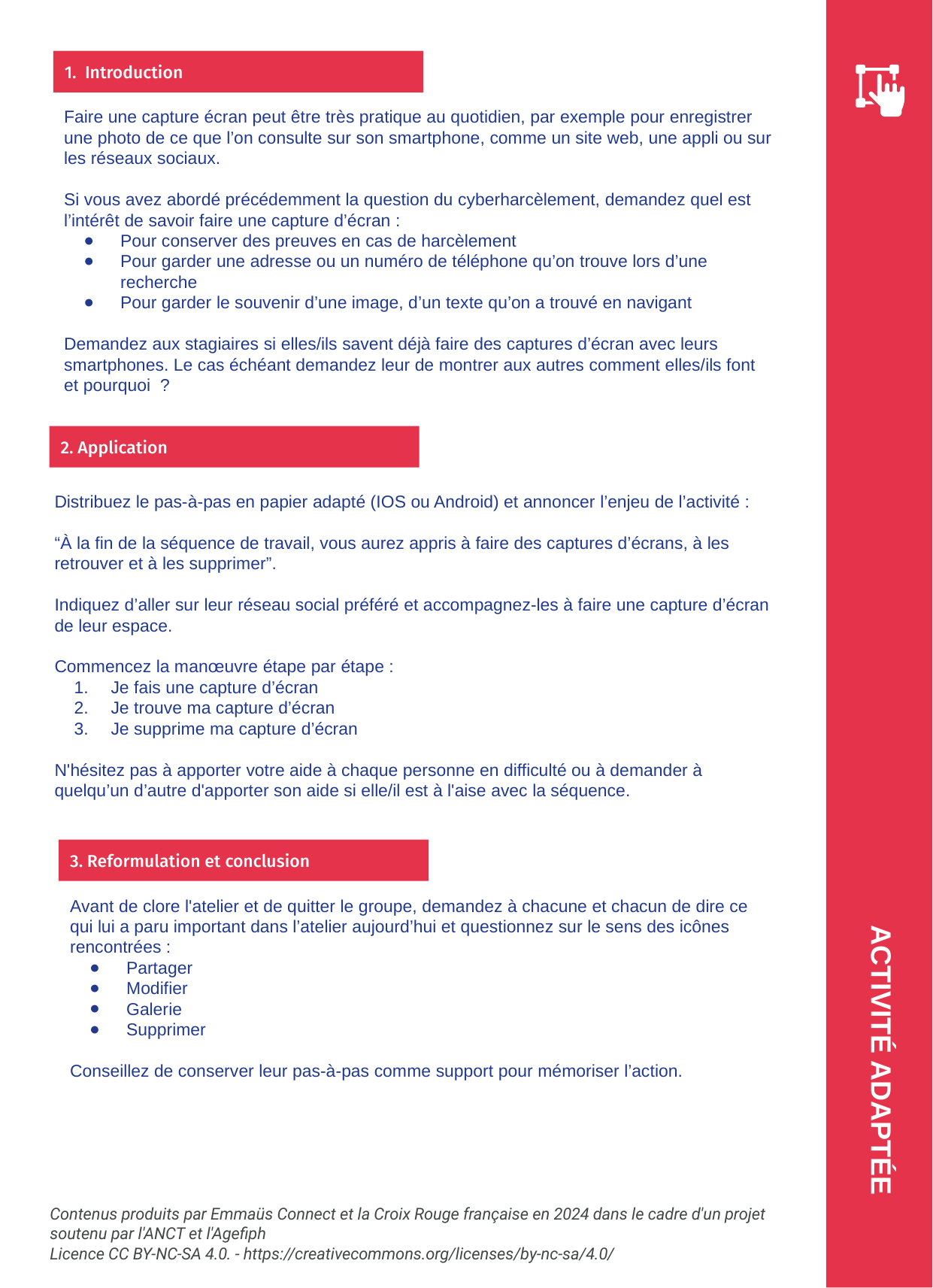

1.  Introduction

Faire une capture écran peut être très pratique au quotidien, par exemple pour enregistrer une photo de ce que l’on consulte sur son smartphone, comme un site web, une appli ou sur les réseaux sociaux.

Si vous avez abordé précédemment la question du cyberharcèlement, demandez quel est l’intérêt de savoir faire une capture d’écran :
Pour conserver des preuves en cas de harcèlement
Pour garder une adresse ou un numéro de téléphone qu’on trouve lors d’une recherche
Pour garder le souvenir d’une image, d’un texte qu’on a trouvé en navigant

Demandez aux stagiaires si elles/ils savent déjà faire des captures d’écran avec leurs smartphones. Le cas échéant demandez leur de montrer aux autres comment elles/ils font et pourquoi  ?
2. Application
Distribuez le pas-à-pas en papier adapté (IOS ou Android) et annoncer l’enjeu de l’activité :

“À la fin de la séquence de travail, vous aurez appris à faire des captures d’écrans, à les retrouver et à les supprimer”.

Indiquez d’aller sur leur réseau social préféré et accompagnez-les à faire une capture d’écran de leur espace.

Commencez la manœuvre étape par étape :
Je fais une capture d’écran
Je trouve ma capture d’écran
Je supprime ma capture d’écran

N'hésitez pas à apporter votre aide à chaque personne en difficulté ou à demander à quelqu’un d’autre d'apporter son aide si elle/il est à l'aise avec la séquence.
3. Reformulation et conclusion
Avant de clore l'atelier et de quitter le groupe, demandez à chacune et chacun de dire ce qui lui a paru important dans l’atelier aujourd’hui et questionnez sur le sens des icônes rencontrées :
Partager
Modifier
Galerie
Supprimer

Conseillez de conserver leur pas-à-pas comme support pour mémoriser l’action.
ACTIVITÉ ADAPTÉE